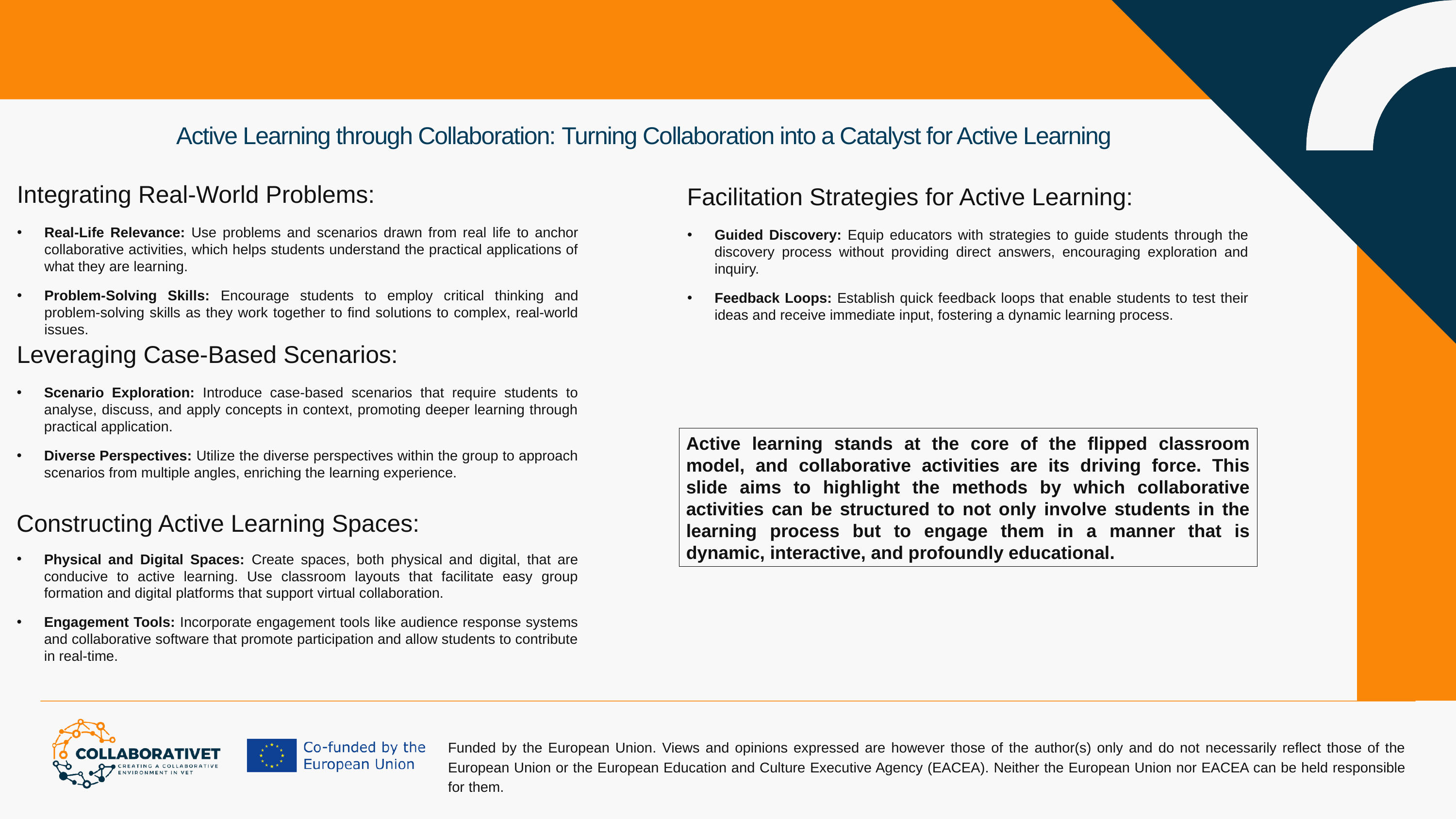

Active Learning through Collaboration: Turning Collaboration into a Catalyst for Active Learning
Integrating Real-World Problems:
Facilitation Strategies for Active Learning:
Real-Life Relevance: Use problems and scenarios drawn from real life to anchor collaborative activities, which helps students understand the practical applications of what they are learning.
Problem-Solving Skills: Encourage students to employ critical thinking and problem-solving skills as they work together to find solutions to complex, real-world issues.
Guided Discovery: Equip educators with strategies to guide students through the discovery process without providing direct answers, encouraging exploration and inquiry.
Feedback Loops: Establish quick feedback loops that enable students to test their ideas and receive immediate input, fostering a dynamic learning process.
Leveraging Case-Based Scenarios:
Scenario Exploration: Introduce case-based scenarios that require students to analyse, discuss, and apply concepts in context, promoting deeper learning through practical application.
Diverse Perspectives: Utilize the diverse perspectives within the group to approach scenarios from multiple angles, enriching the learning experience.
Active learning stands at the core of the flipped classroom model, and collaborative activities are its driving force. This slide aims to highlight the methods by which collaborative activities can be structured to not only involve students in the learning process but to engage them in a manner that is dynamic, interactive, and profoundly educational.
Constructing Active Learning Spaces:
Physical and Digital Spaces: Create spaces, both physical and digital, that are conducive to active learning. Use classroom layouts that facilitate easy group formation and digital platforms that support virtual collaboration.
Engagement Tools: Incorporate engagement tools like audience response systems and collaborative software that promote participation and allow students to contribute in real-time.

Funded by the European Union. Views and opinions expressed are however those of the author(s) only and do not necessarily reflect those of the European Union or the European Education and Culture Executive Agency (EACEA). Neither the European Union nor EACEA can be held responsible for them.